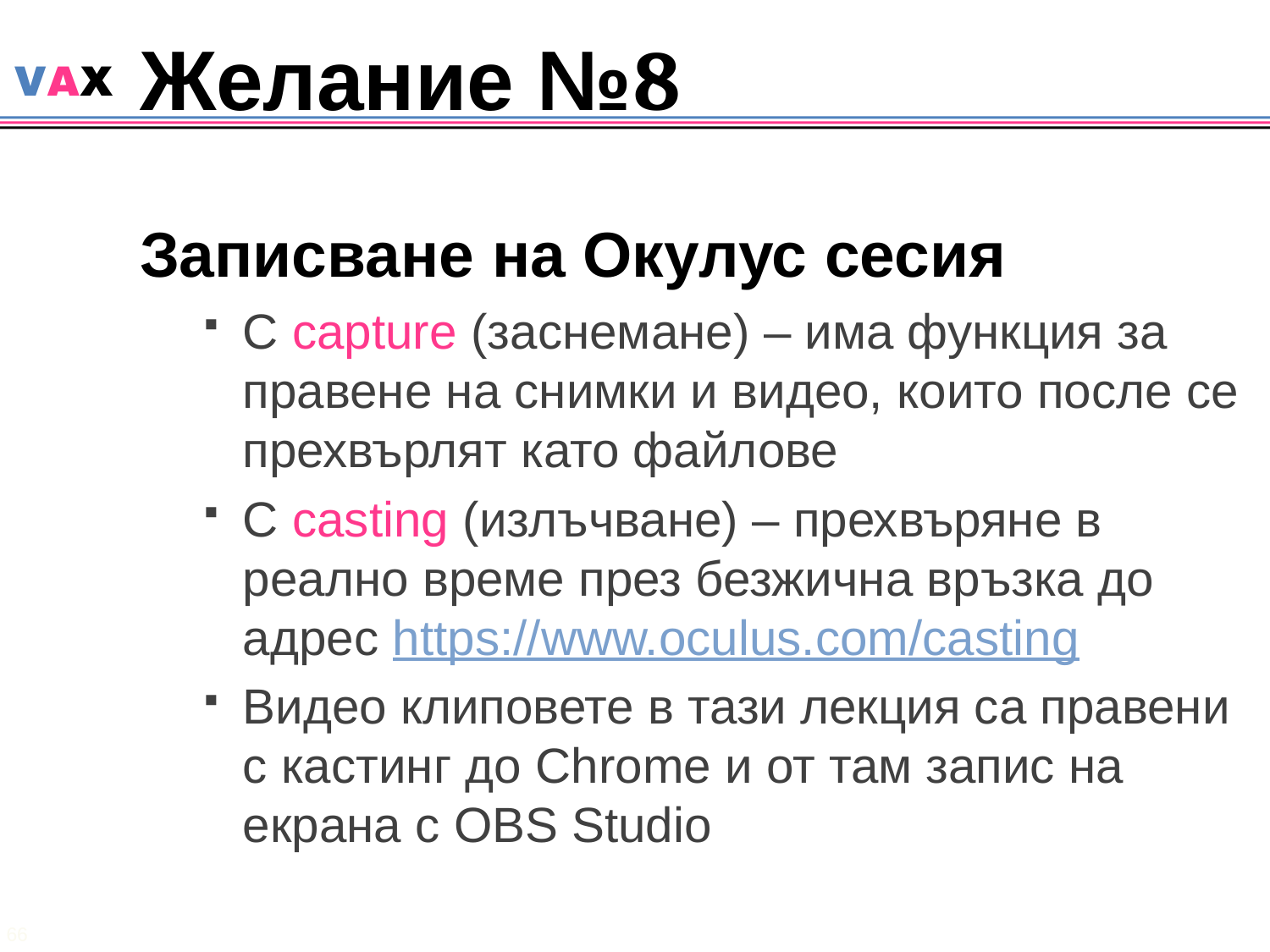

# Желание №8
Записване на Окулус сесия
С capture (заснемане) – има функция за правене на снимки и видео, които после се прехвърлят като файлове
С casting (излъчване) – прехвъряне в реално време през безжична връзка до адрес https://www.oculus.com/casting
Видео клиповете в тази лекция са правени с кастинг до Chrome и от там запис на екрана с OBS Studio